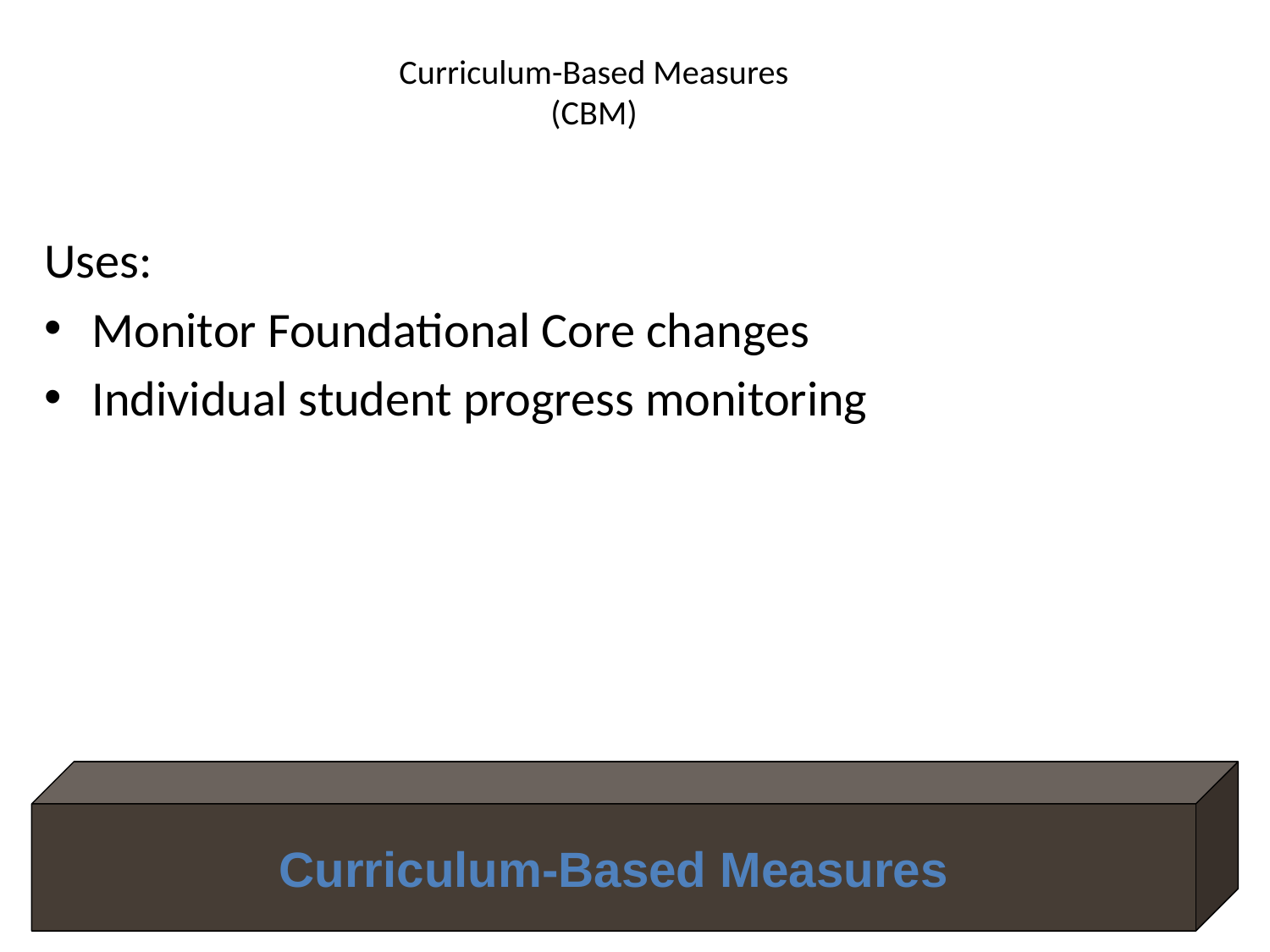

# Curriculum-Based Measures (CBM)
Uses:
Monitor Foundational Core changes
Individual student progress monitoring
Curriculum-Based Measures
34